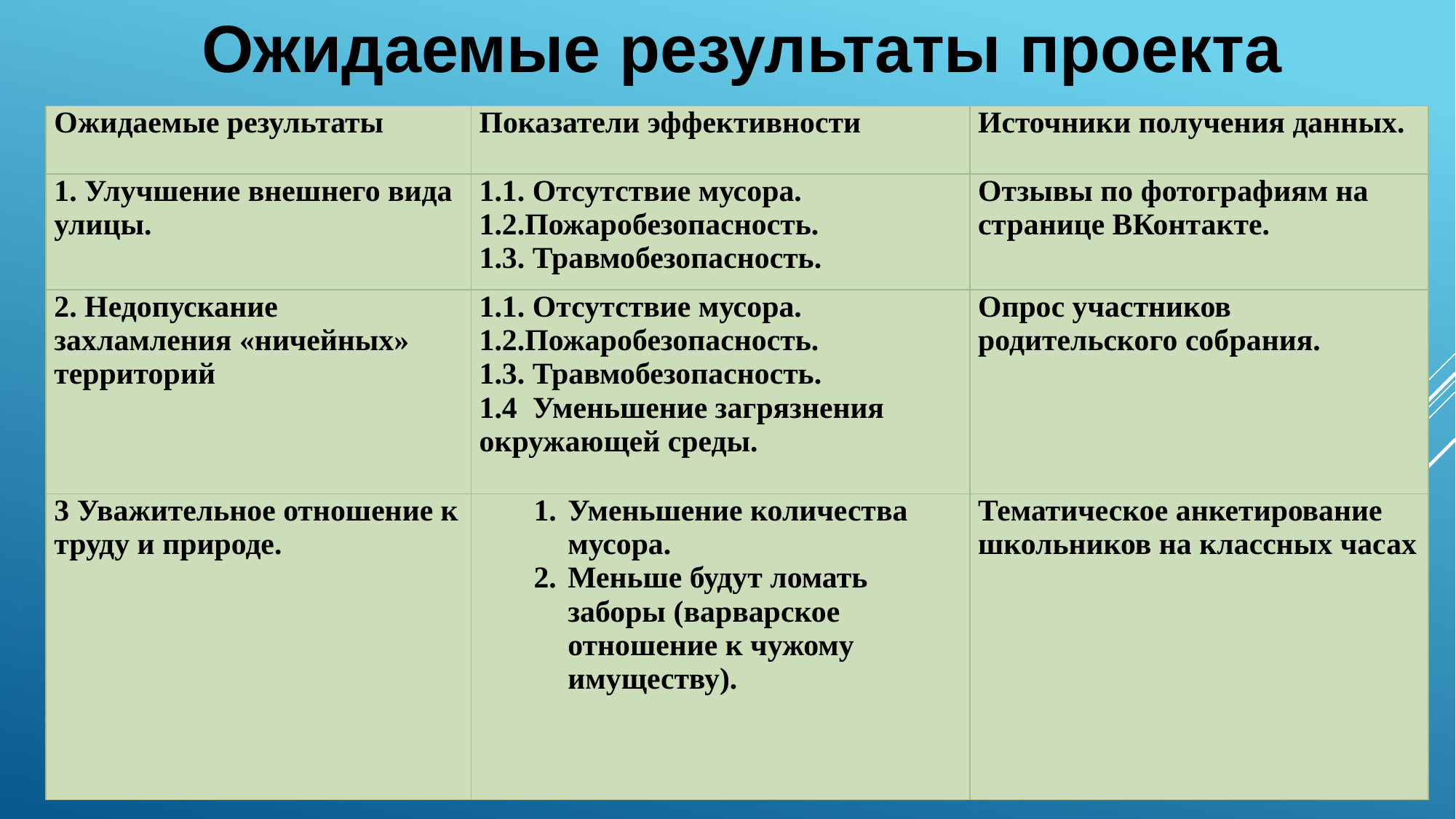

Ожидаемые результаты проекта
| Ожидаемые результаты | Показатели эффективности | Источники получения данных. |
| --- | --- | --- |
| 1. Улучшение внешнего вида улицы. | 1.1. Отсутствие мусора. 1.2.Пожаробезопасность. 1.3. Травмобезопасность. | Отзывы по фотографиям на странице ВКонтакте. |
| 2. Недопускание захламления «ничейных» территорий | 1.1. Отсутствие мусора. 1.2.Пожаробезопасность. 1.3. Травмобезопасность. 1.4 Уменьшение загрязнения окружающей среды. | Опрос участников родительского собрания. |
| 3 Уважительное отношение к труду и природе. | Уменьшение количества мусора. Меньше будут ломать заборы (варварское отношение к чужому имуществу). | Тематическое анкетирование школьников на классных часах |